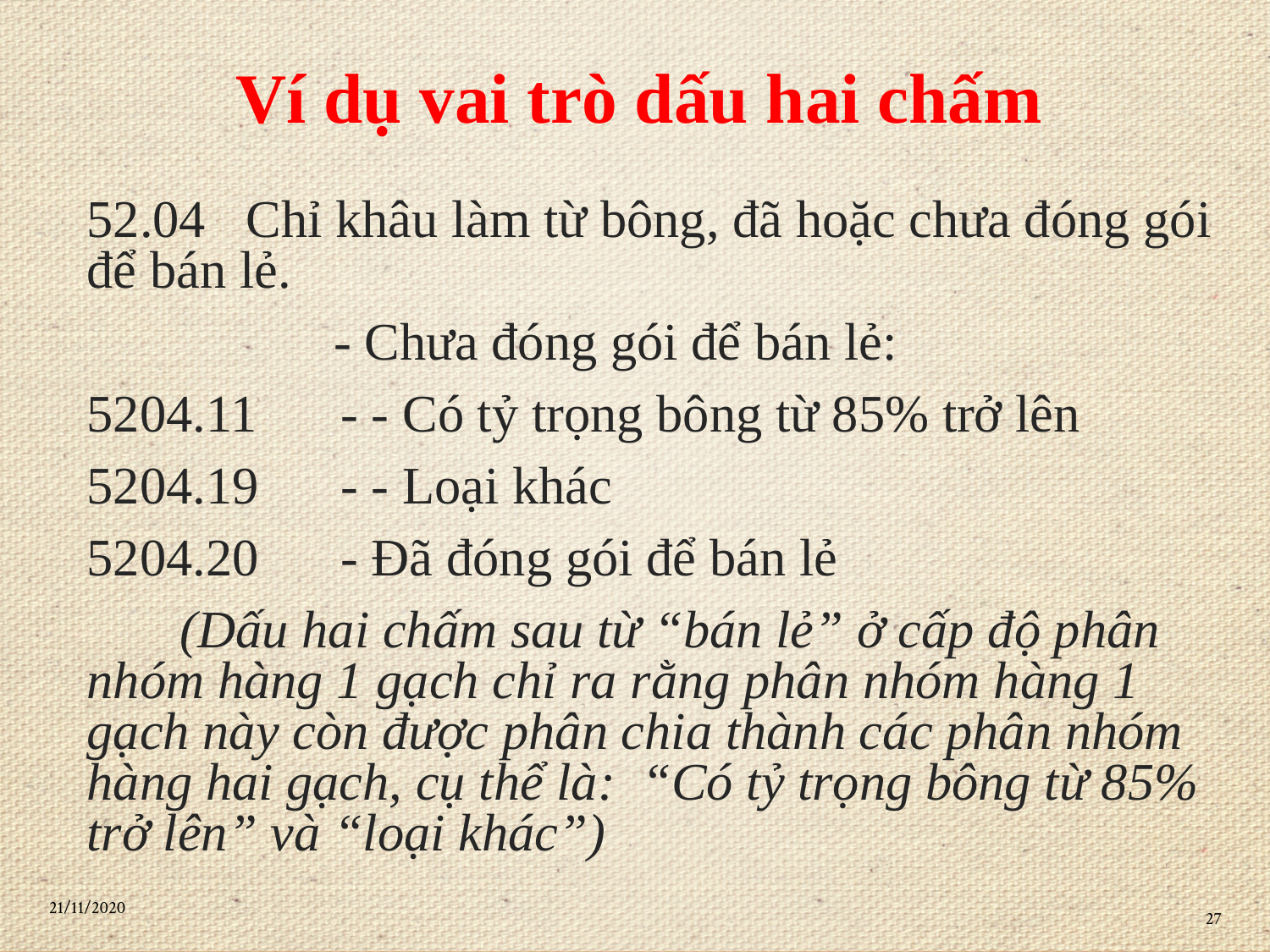

# Ví dụ vai trò dấu hai chấm
52.04   Chỉ khâu làm từ bông, đã hoặc chưa đóng gói để bán lẻ.
	         - Chưa đóng gói để bán lẻ:
5204.11	- - Có tỷ trọng bông từ 85% trở lên
5204.19	- - Loại khác
5204.20	- Đã đóng gói để bán lẻ
       (Dấu hai chấm sau từ “bán lẻ” ở cấp độ phân nhóm hàng 1 gạch chỉ ra rằng phân nhóm hàng 1 gạch này còn được phân chia thành các phân nhóm hàng hai gạch, cụ thể là:  “Có tỷ trọng bông từ 85% trở lên” và “loại khác”)
21/11/2020
27